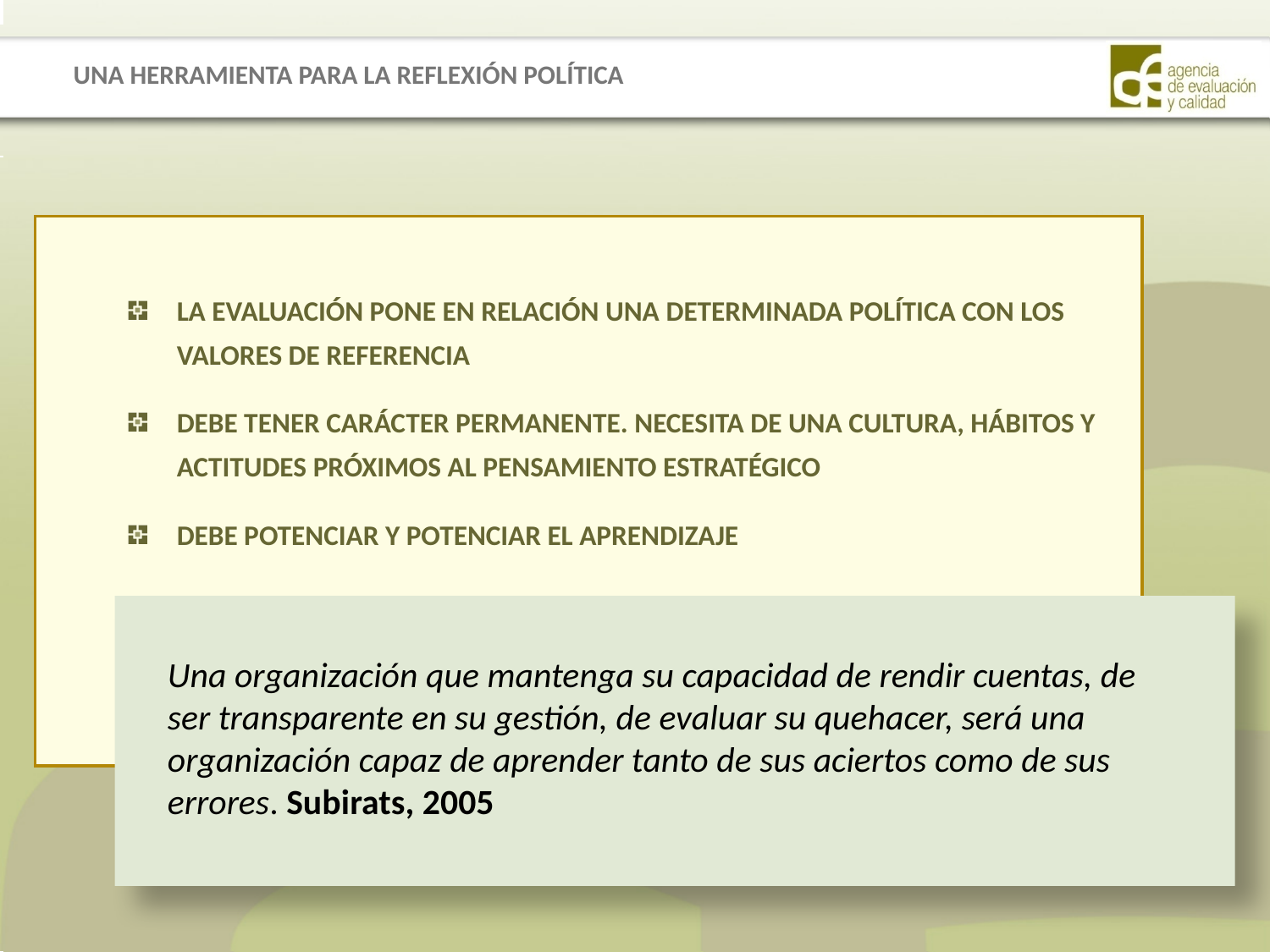

UNA HERRAMIENTA PARA LA REFLEXIÓN POLÍTICA

LA EVALUACIÓN PONE EN RELACIÓN UNA DETERMINADA POLÍTICA CON LOS VALORES DE REFERENCIA
DEBE TENER CARÁCTER PERMANENTE. NECESITA DE UNA CULTURA, HÁBITOS Y ACTITUDES PRÓXIMOS AL PENSAMIENTO ESTRATÉGICO
DEBE POTENCIAR Y POTENCIAR EL APRENDIZAJE

Una organización que mantenga su capacidad de rendir cuentas, de ser transparente en su gestión, de evaluar su quehacer, será una organización capaz de aprender tanto de sus aciertos como de sus errores. Subirats, 2005